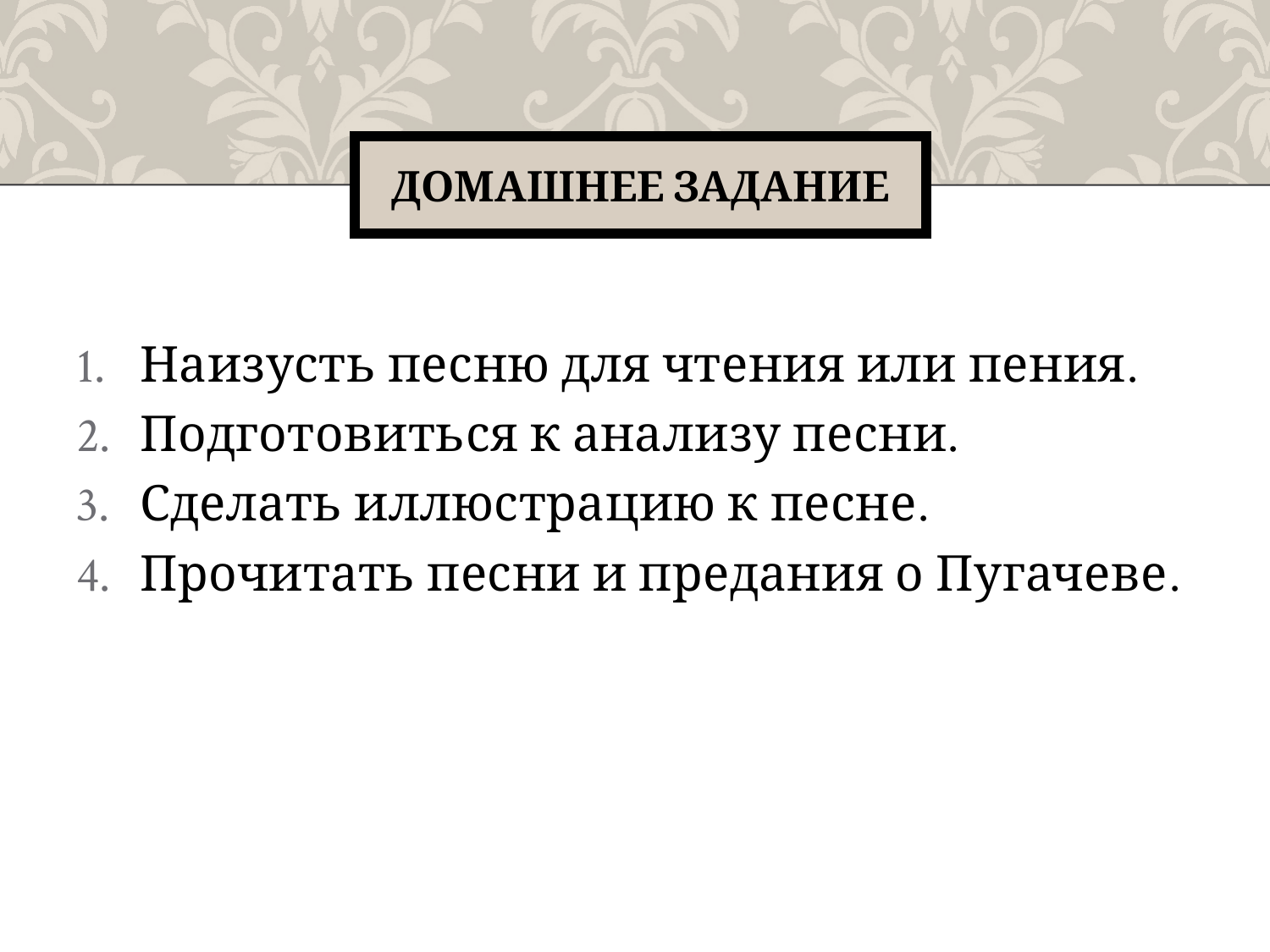

# Домашнее задание
Наизусть песню для чтения или пения.
Подготовиться к анализу песни.
Сделать иллюстрацию к песне.
Прочитать песни и предания о Пугачеве.